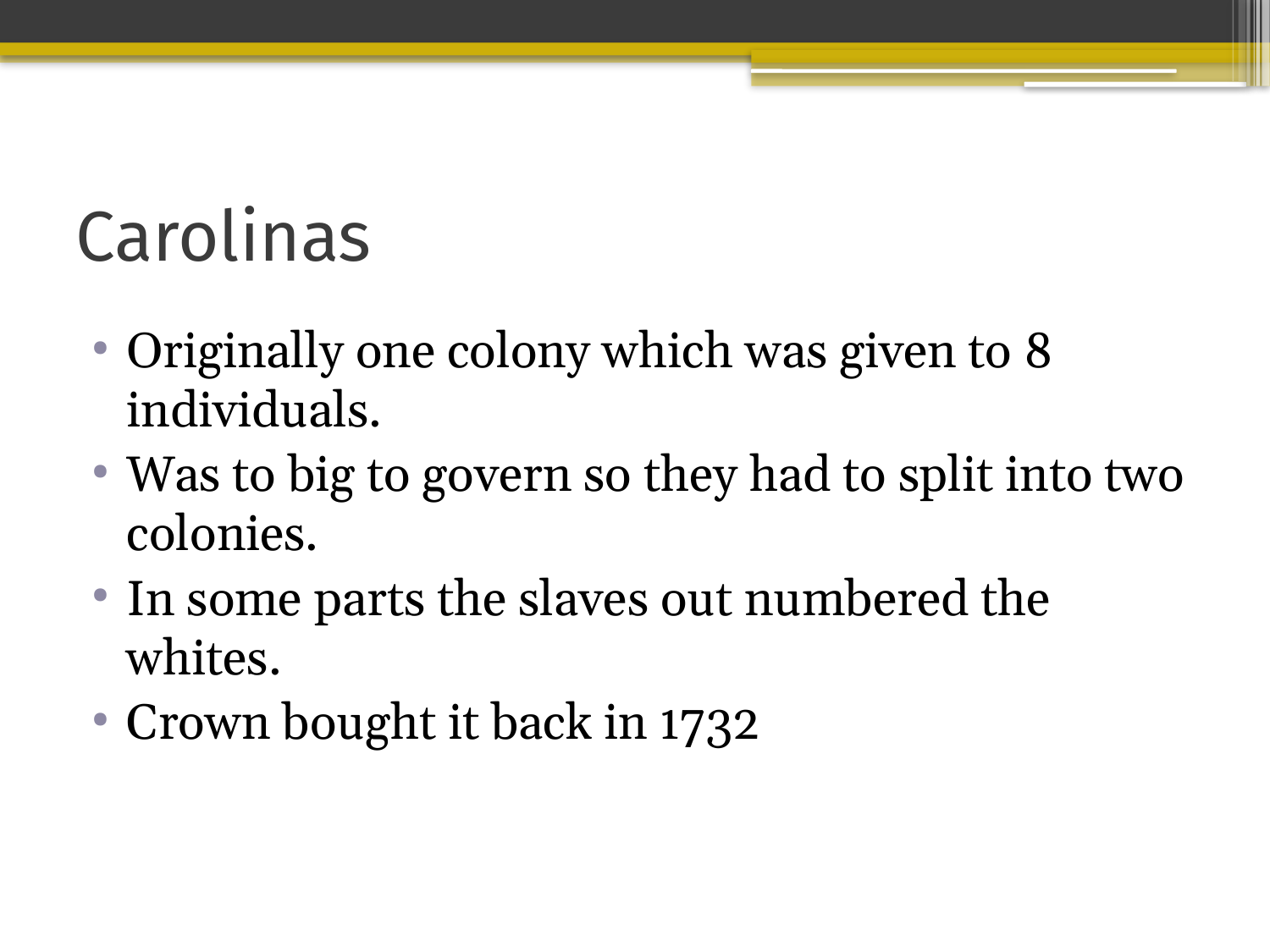

# Carolinas
Originally one colony which was given to 8 individuals.
Was to big to govern so they had to split into two colonies.
In some parts the slaves out numbered the whites.
Crown bought it back in 1732